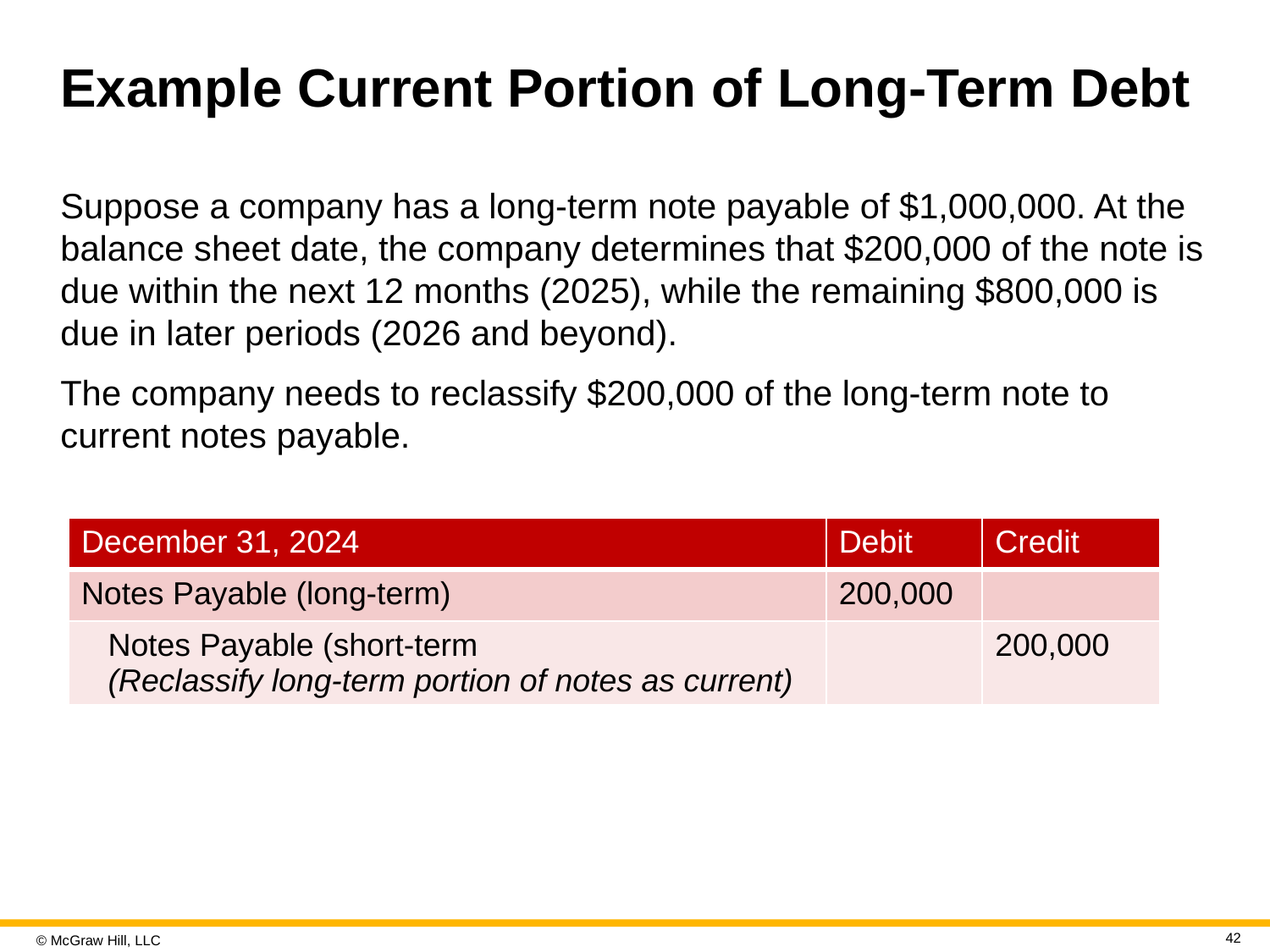

# Example Current Portion of Long-Term Debt
Suppose a company has a long-term note payable of $1,000,000. At the balance sheet date, the company determines that $200,000 of the note is due within the next 12 months (2025), while the remaining $800,000 is due in later periods (2026 and beyond).
The company needs to reclassify $200,000 of the long-term note to current notes payable.
| December 31, 2024 | Debit | Credit |
| --- | --- | --- |
| Notes Payable (long-term) | 200,000 |  |
| Notes Payable (short-term (Reclassify long-term portion of notes as current) |  | 200,000 |
42